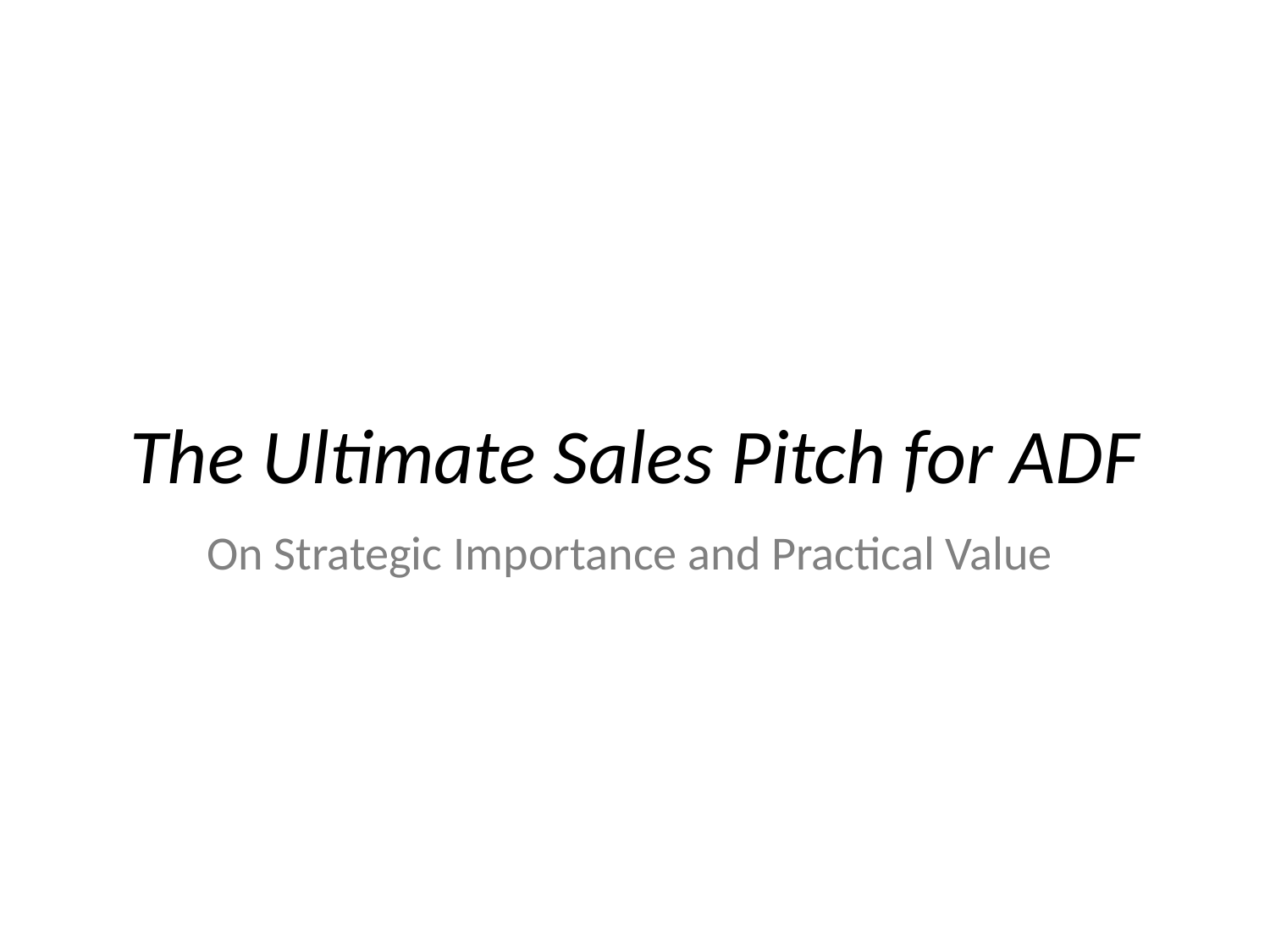

#
The Ultimate Sales Pitch for ADF
On Strategic Importance and Practical Value